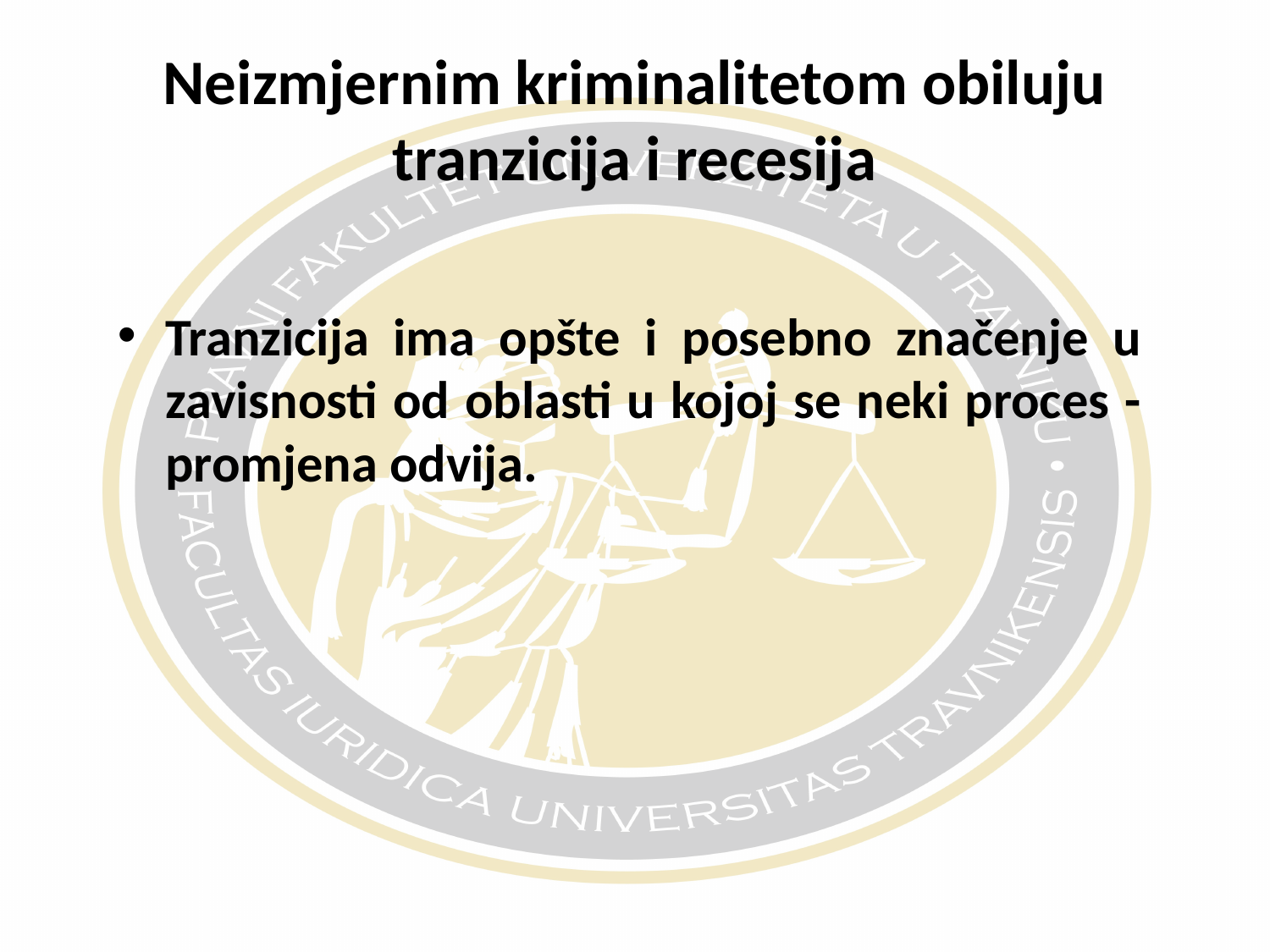

# Neizmjernim kriminalitetom obiluju tranzicija i recesija

Tranzicija ima opšte i posebno značenje u zavisnosti od oblasti u kojoj se neki proces - promjena odvija.